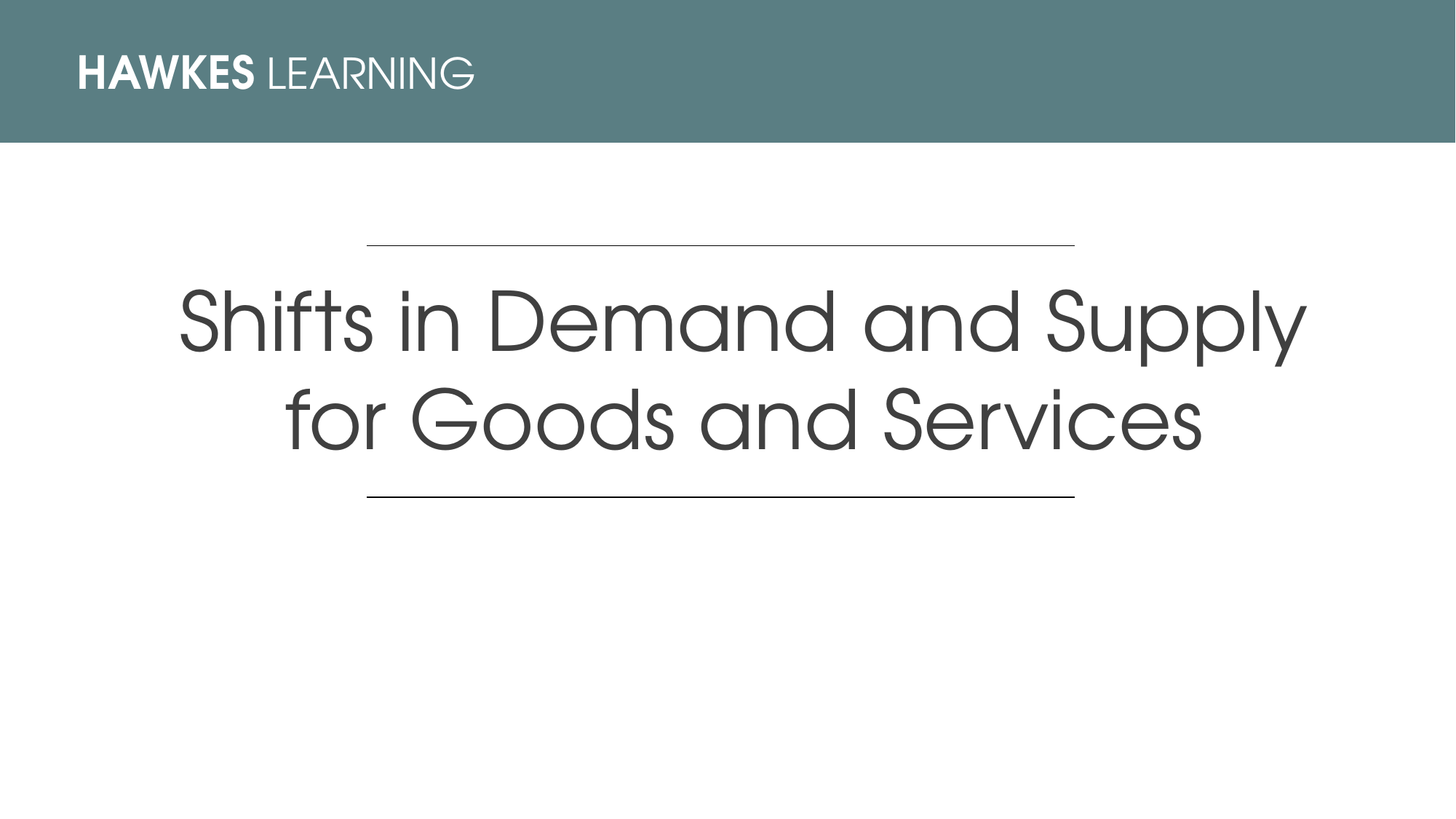

HAWKES LEARNING
Shifts in Demand and Supply for Goods and Services